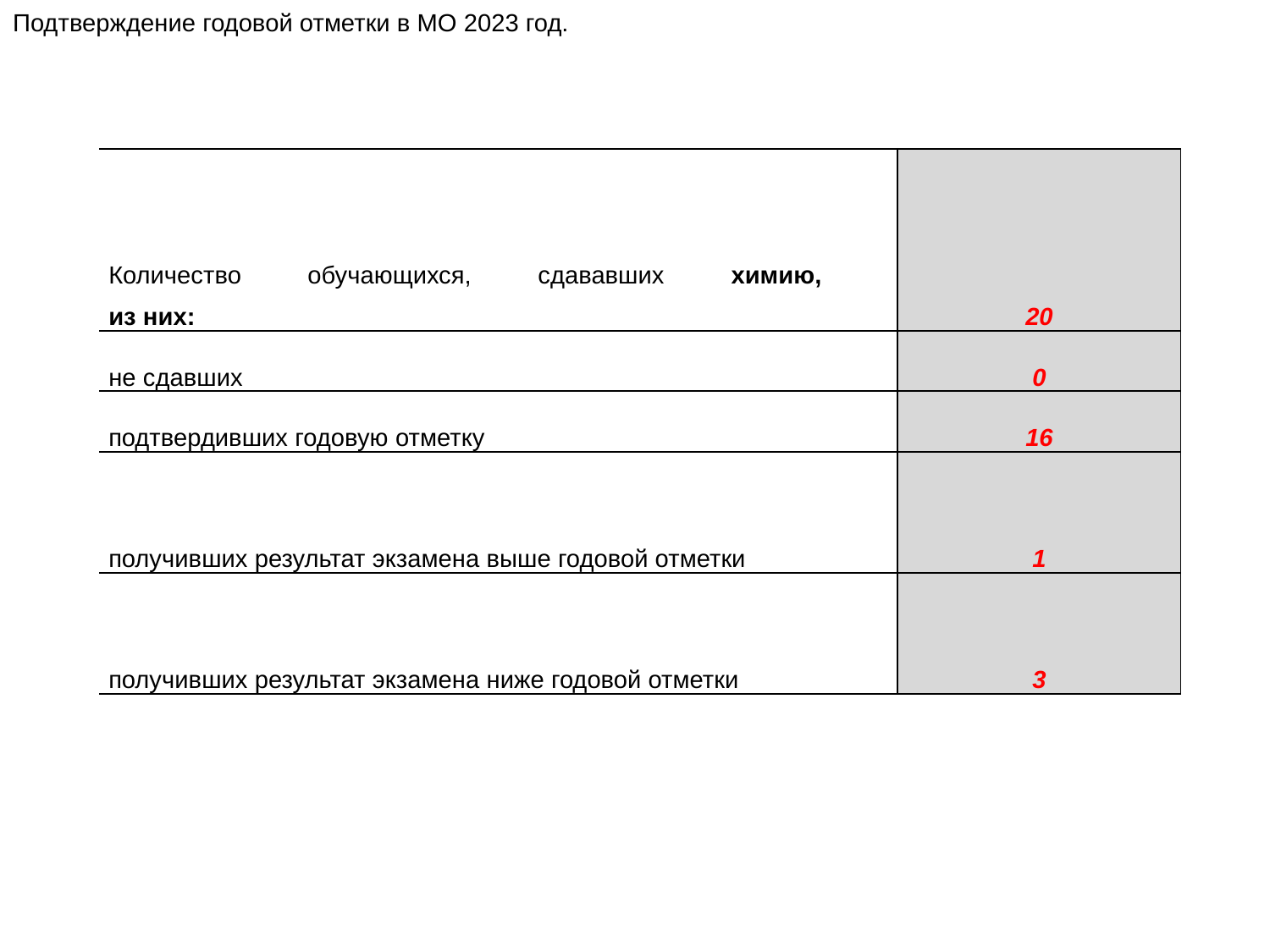

Подтверждение годовой отметки в МО 2023 год.

| Количество обучающихся, сдававших химию, из них: | 20 |
| --- | --- |
| не сдавших | 0 |
| подтвердивших годовую отметку | 16 |
| получивших результат экзамена выше годовой отметки | 1 |
| получивших результат экзамена ниже годовой отметки | 3 |